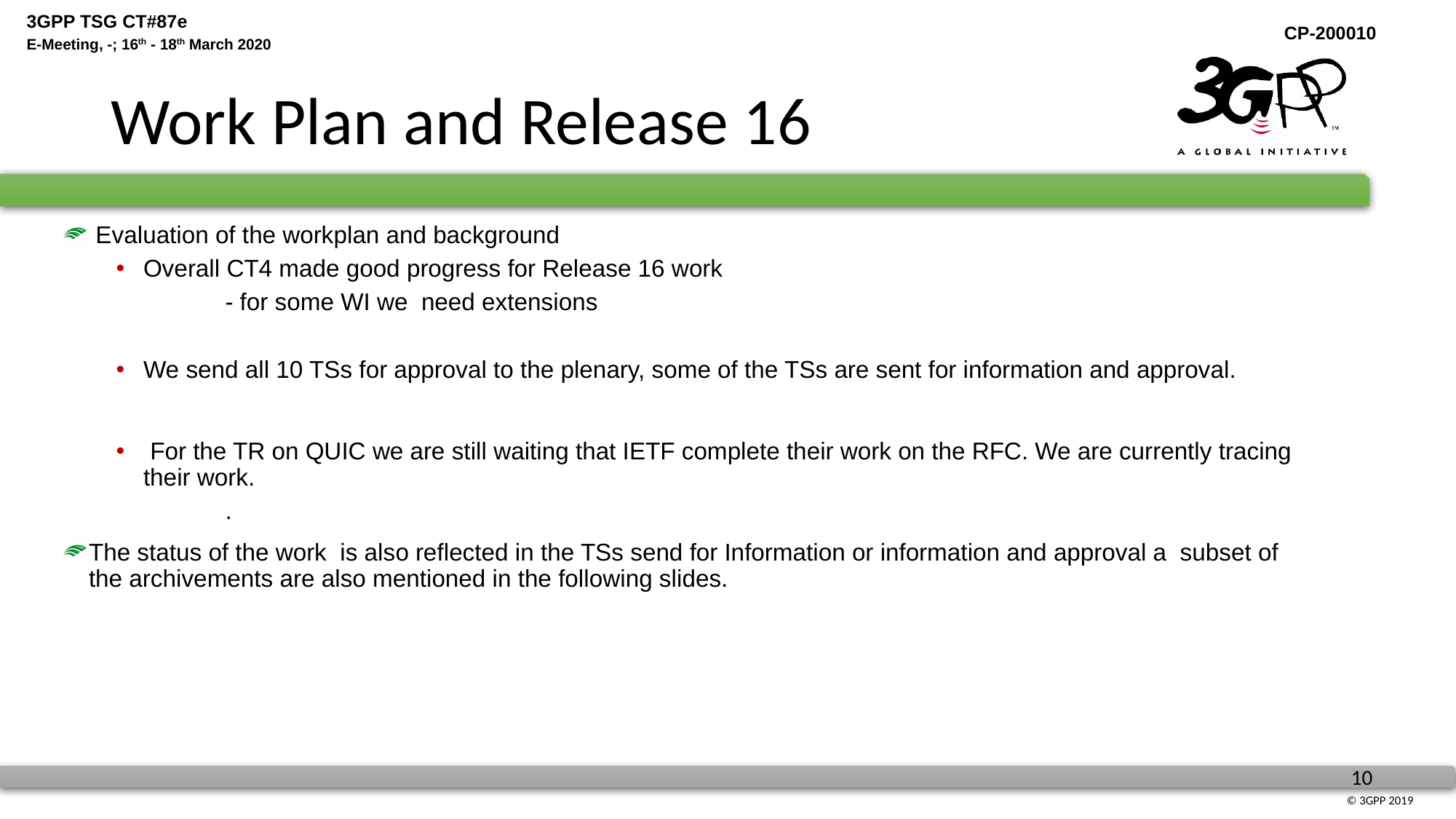

# Work Plan and Release 16
 Evaluation of the workplan and background
Overall CT4 made good progress for Release 16 work
	- for some WI we  need extensions

We send all 10 TSs for approval to the plenary, some of the TSs are sent for information and approval.

 For the TR on QUIC we are still waiting that IETF complete their work on the RFC. We are currently tracing their work.
	.
The status of the work  is also reflected in the TSs send for Information or information and approval a  subset of the archivements are also mentioned in the following slides.